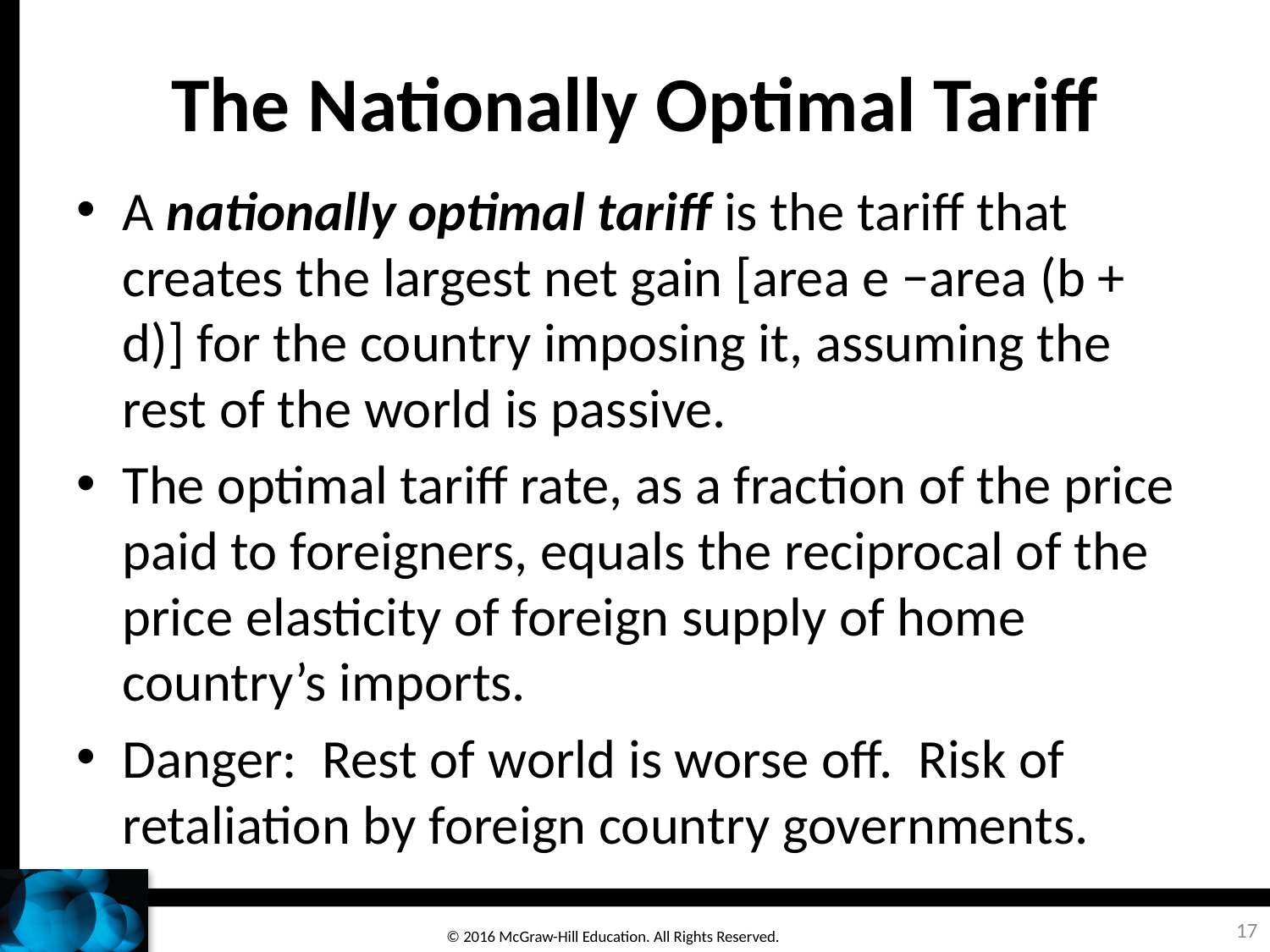

# The Nationally Optimal Tariff
A nationally optimal tariff is the tariff that creates the largest net gain [area e −area (b + d)] for the country imposing it, assuming the rest of the world is passive.
The optimal tariff rate, as a fraction of the price paid to foreigners, equals the reciprocal of the price elasticity of foreign supply of home country’s imports.
Danger:  Rest of world is worse off.  Risk of retaliation by foreign country governments.

17
© 2016 McGraw-Hill Education. All Rights Reserved.